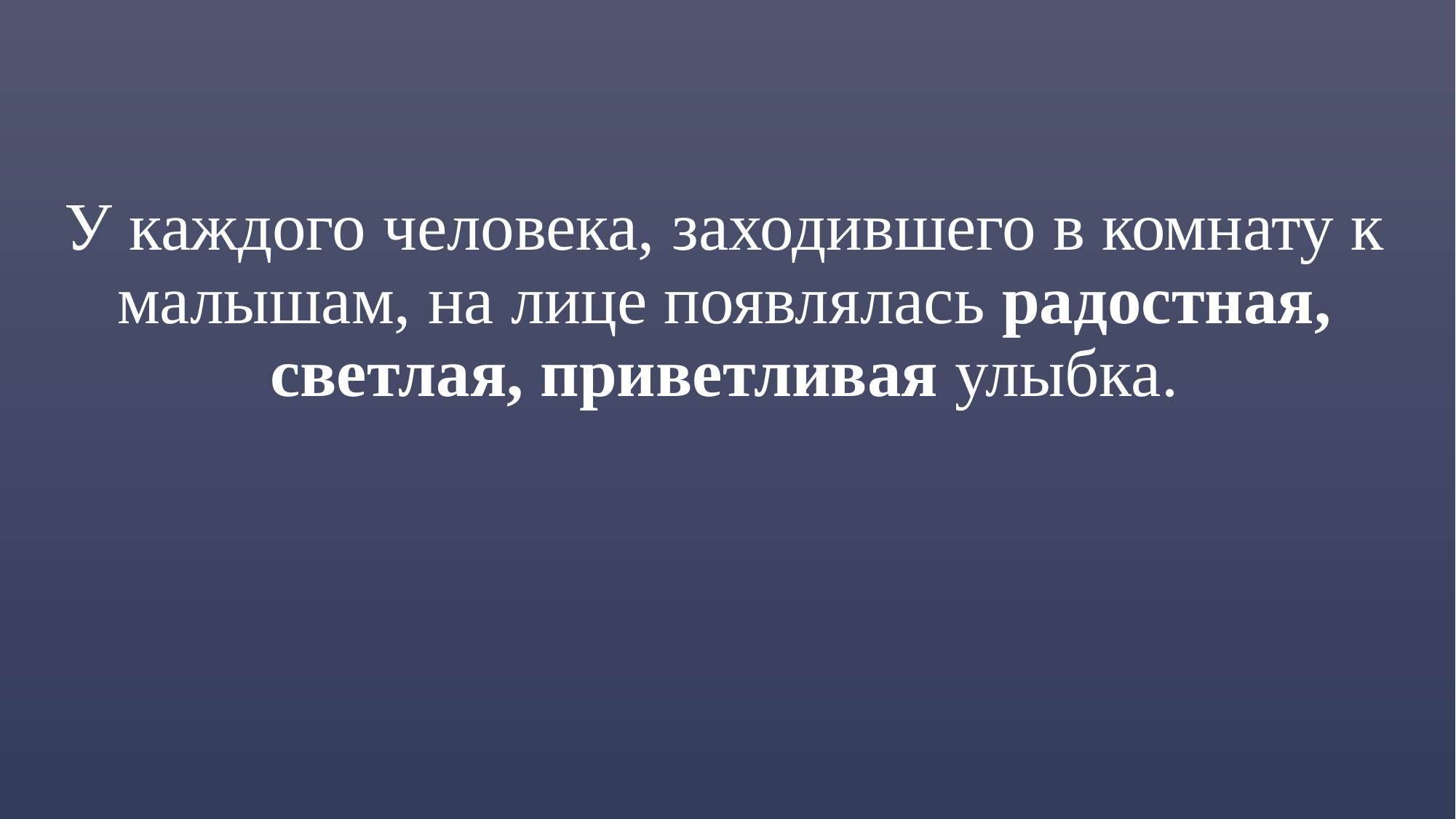

# У каждого человека, заходившего в комнату к малышам, на лице появлялась радостная, светлая, приветливая улыбка.